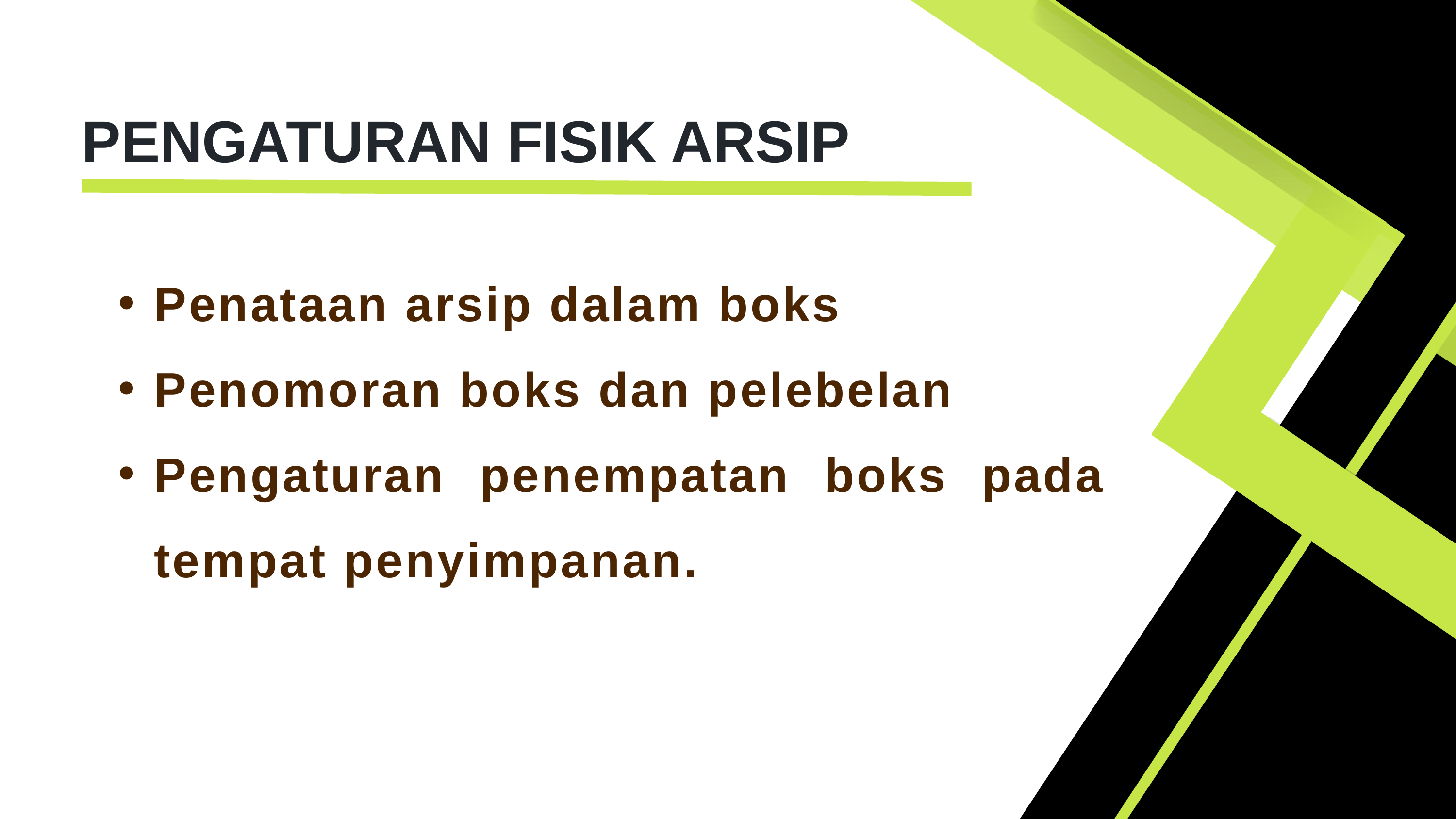

PENGATURAN FISIK ARSIP

Penataan arsip dalam boks
Penomoran boks dan pelebelan
Pengaturan penempatan boks pada tempat penyimpanan.